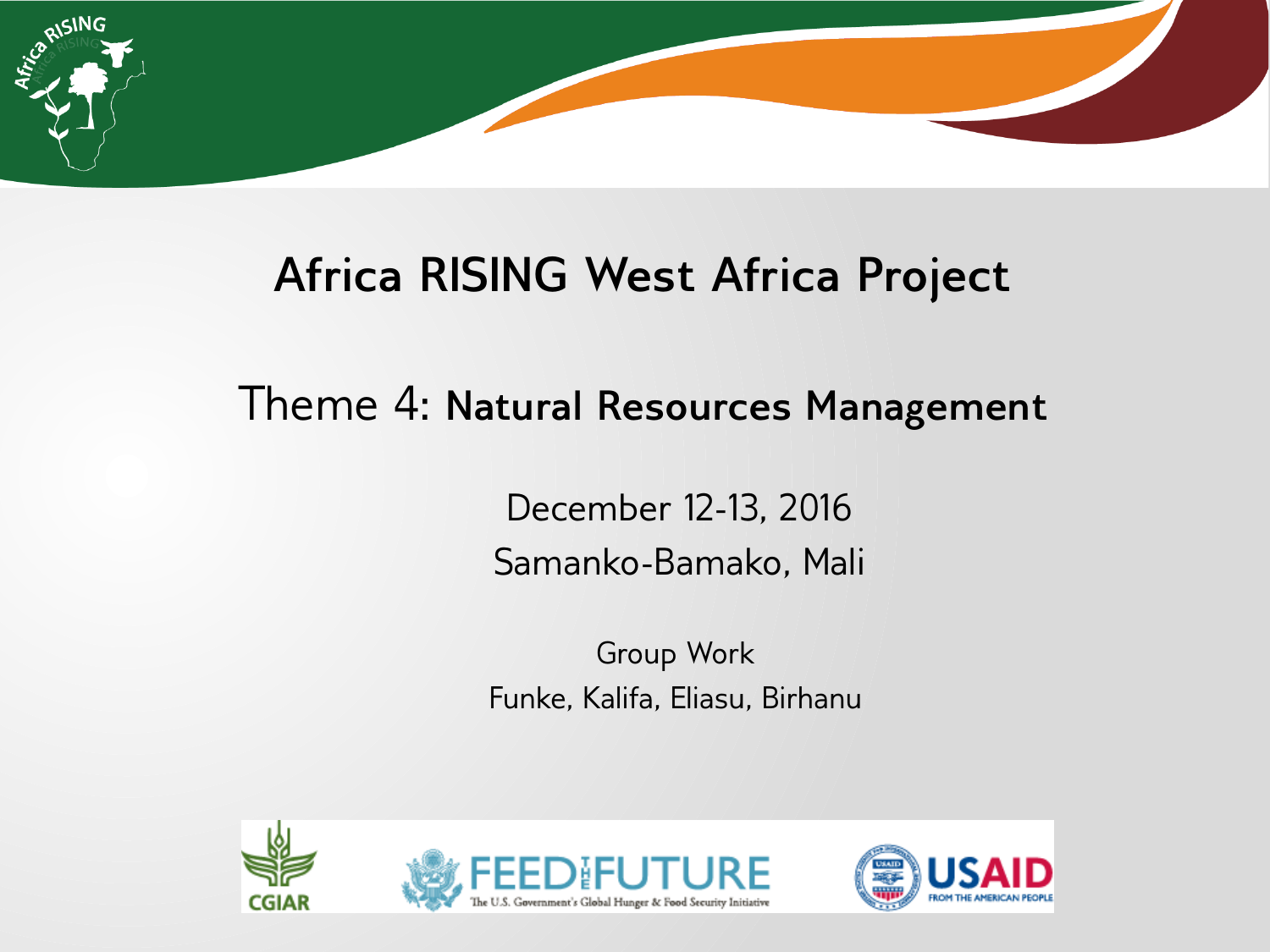

Africa RISING West Africa Project
Theme 4: Natural Resources Management
December 12-13, 2016
Samanko-Bamako, Mali
Group Work
Funke, Kalifa, Eliasu, Birhanu